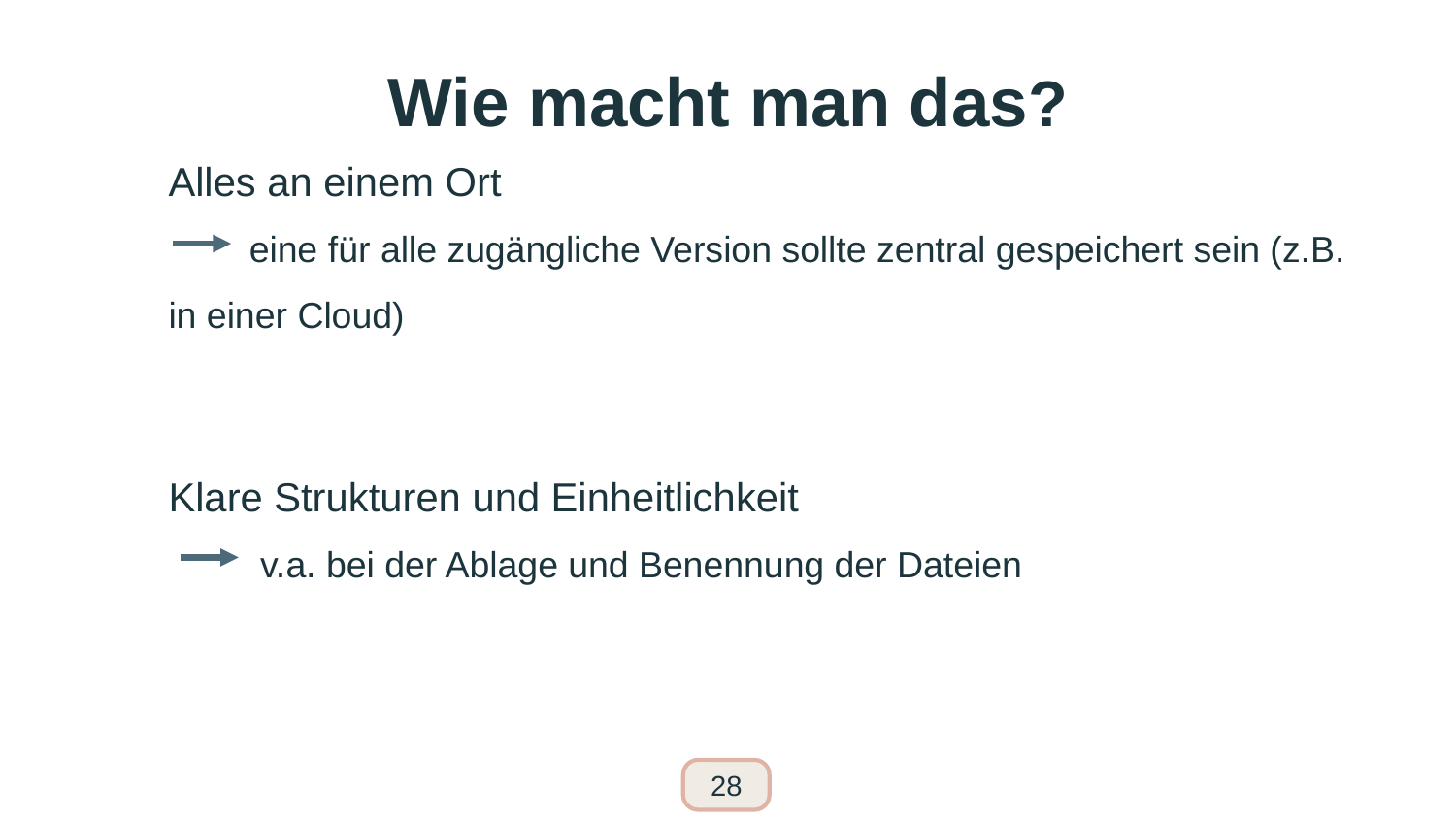

# Wie macht man das?
Alles an einem Ort
         eine für alle zugängliche Version sollte zentral gespeichert sein (z.B. in einer Cloud)

Klare Strukturen und Einheitlichkeit
         v.a. bei der Ablage und Benennung der Dateien